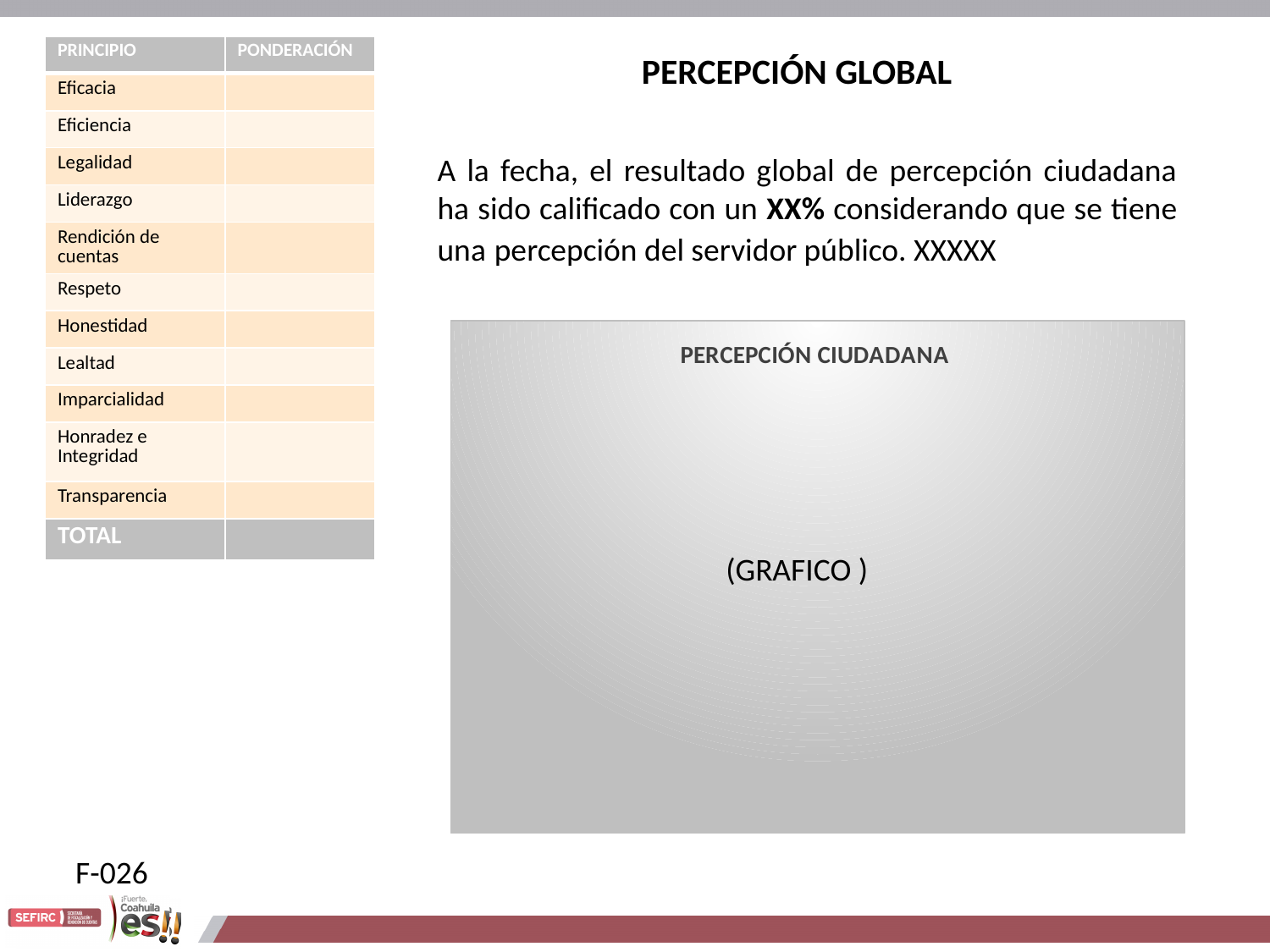

| PRINCIPIO | PONDERACIÓN |
| --- | --- |
| Eficacia |  |
| Eficiencia |  |
| Legalidad |  |
| Liderazgo |  |
| Rendición de cuentas |  |
| Respeto |  |
| Honestidad |  |
| Lealtad |  |
| Imparcialidad |  |
| Honradez e Integridad |  |
| Transparencia |  |
| TOTAL |  |
PERCEPCIÓN GLOBAL
A la fecha, el resultado global de percepción ciudadana ha sido calificado con un XX% considerando que se tiene una percepción del servidor público. XXXXX

### Chart: PERCEPCIÓN CIUDADANA

| Category |
|---|
(GRAFICO )
F-026